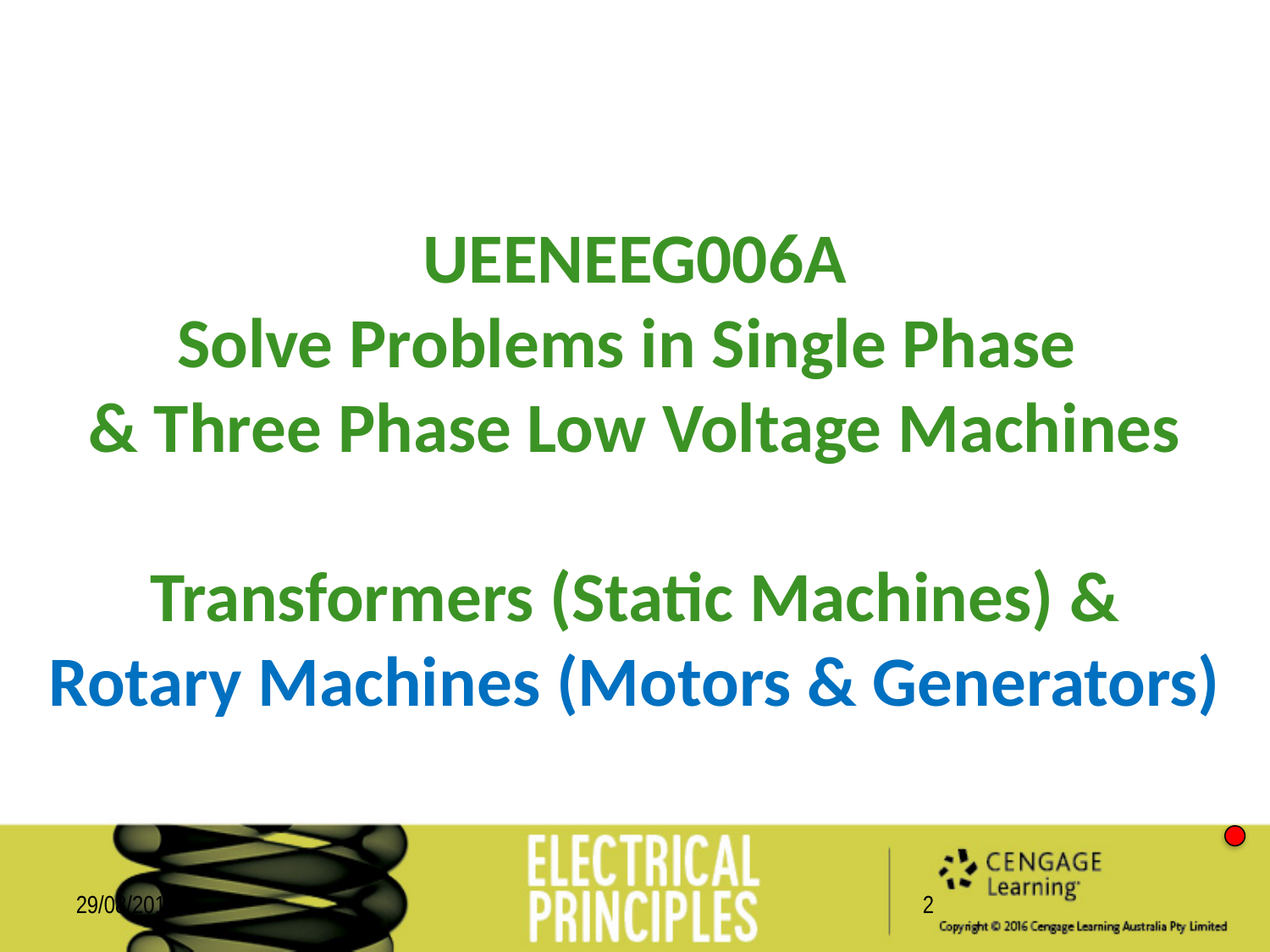

UEENEEG006A
Solve Problems in Single Phase
& Three Phase Low Voltage Machines

Transformers (Static Machines) &
Rotary Machines (Motors & Generators)

29/08/2018
2